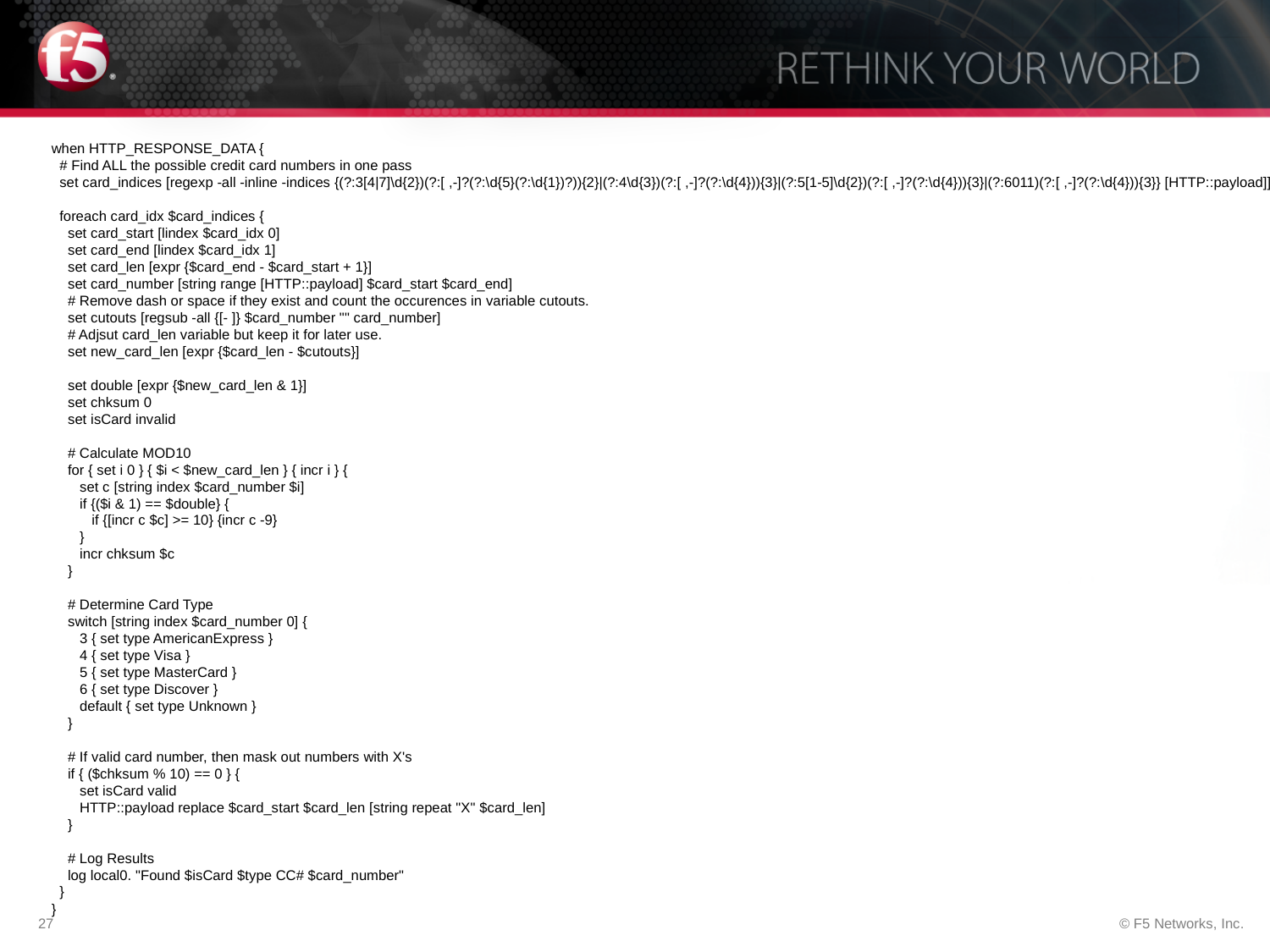

when HTTP_RESPONSE_DATA {
  # Find ALL the possible credit card numbers in one pass
  set card_indices [regexp -all -inline -indices {(?:3[4|7]\d{2})(?:[ ,-]?(?:\d{5}(?:\d{1})?)){2}|(?:4\d{3})(?:[ ,-]?(?:\d{4})){3}|(?:5[1-5]\d{2})(?:[ ,-]?(?:\d{4})){3}|(?:6011)(?:[ ,-]?(?:\d{4})){3}} [HTTP::payload]]

  foreach card_idx $card_indices {
    set card_start [lindex $card_idx 0]
    set card_end [lindex $card_idx 1]
    set card_len [expr {$card_end - $card_start + 1}]
    set card_number [string range [HTTP::payload] $card_start $card_end]
    # Remove dash or space if they exist and count the occurences in variable cutouts.
    set cutouts [regsub -all {[- ]} $card_number "" card_number]
    # Adjsut card_len variable but keep it for later use.
    set new_card_len [expr {$card_len - $cutouts}]

    set double [expr {$new_card_len & 1}]
    set chksum 0
    set isCard invalid

    # Calculate MOD10
    for { set i 0 } { $i < $new_card_len } { incr i } {
       set c [string index $card_number $i]
       if {($i & 1) == $double} {
          if {[incr c $c] >= 10} {incr c -9}
       }
       incr chksum $c
    }

    # Determine Card Type
    switch [string index $card_number 0] {
       3 { set type AmericanExpress }
       4 { set type Visa }
       5 { set type MasterCard }
       6 { set type Discover }
       default { set type Unknown }
    }

    # If valid card number, then mask out numbers with X's
    if { ($chksum % 10) == 0 } {
       set isCard valid
       HTTP::payload replace $card_start $card_len [string repeat "X" $card_len]
    }

    # Log Results
    log local0. "Found $isCard $type CC# $card_number"
  }
}